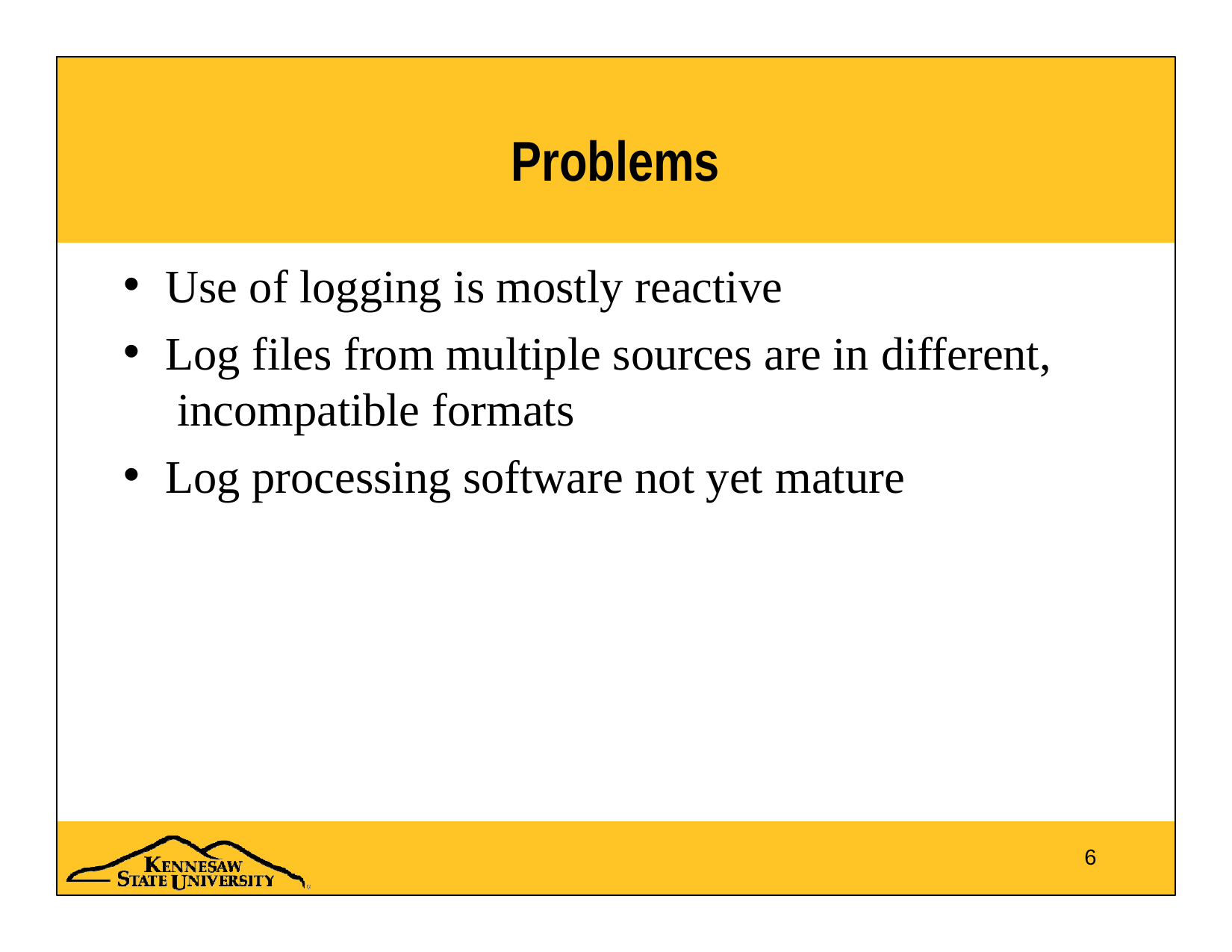

# Problems
Use of logging is mostly reactive
Log files from multiple sources are in different,  incompatible formats
Log processing software not yet mature

6